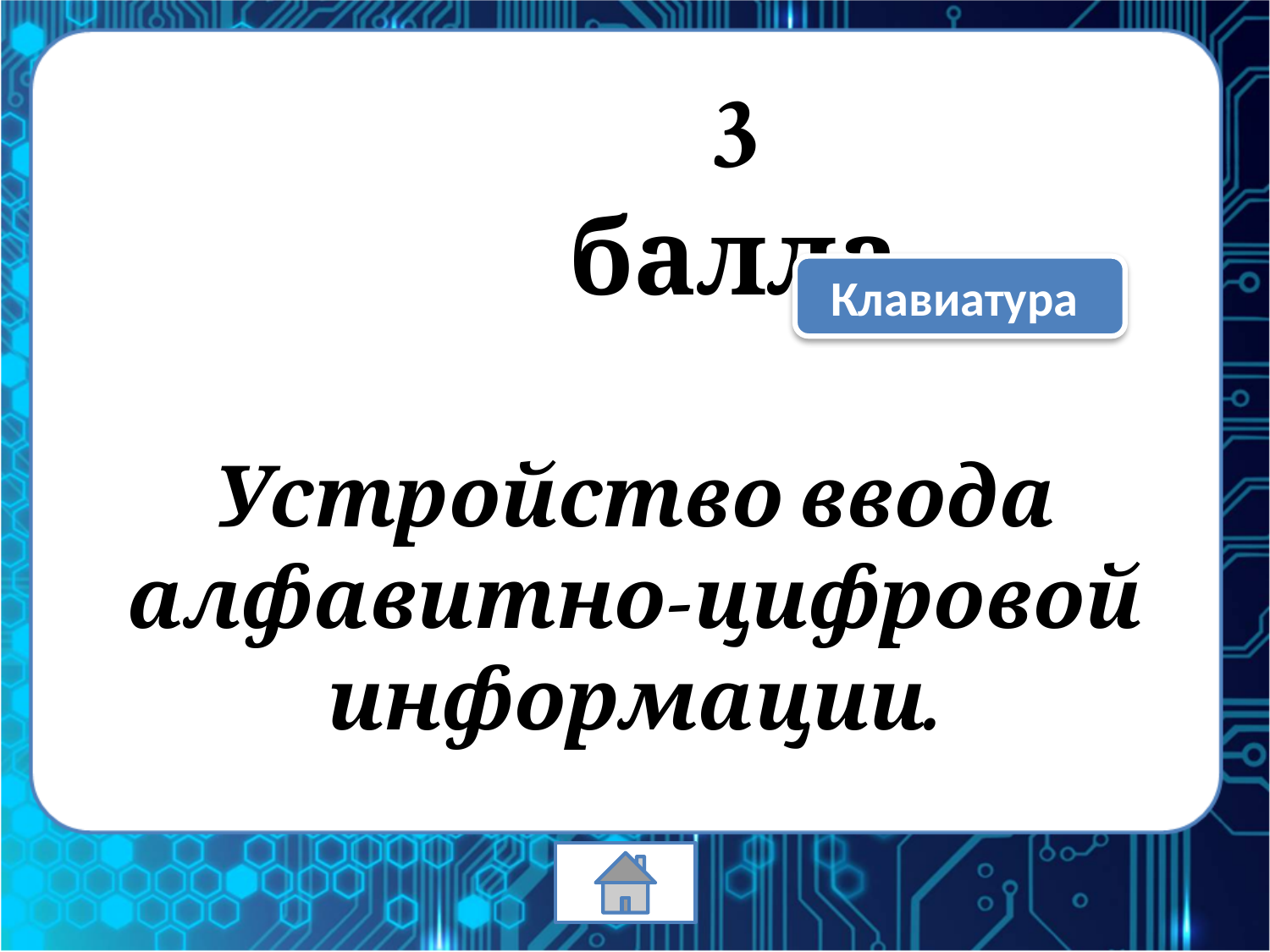

3 балла
Клавиатура
Устройство ввода алфавитно-цифровой информации.